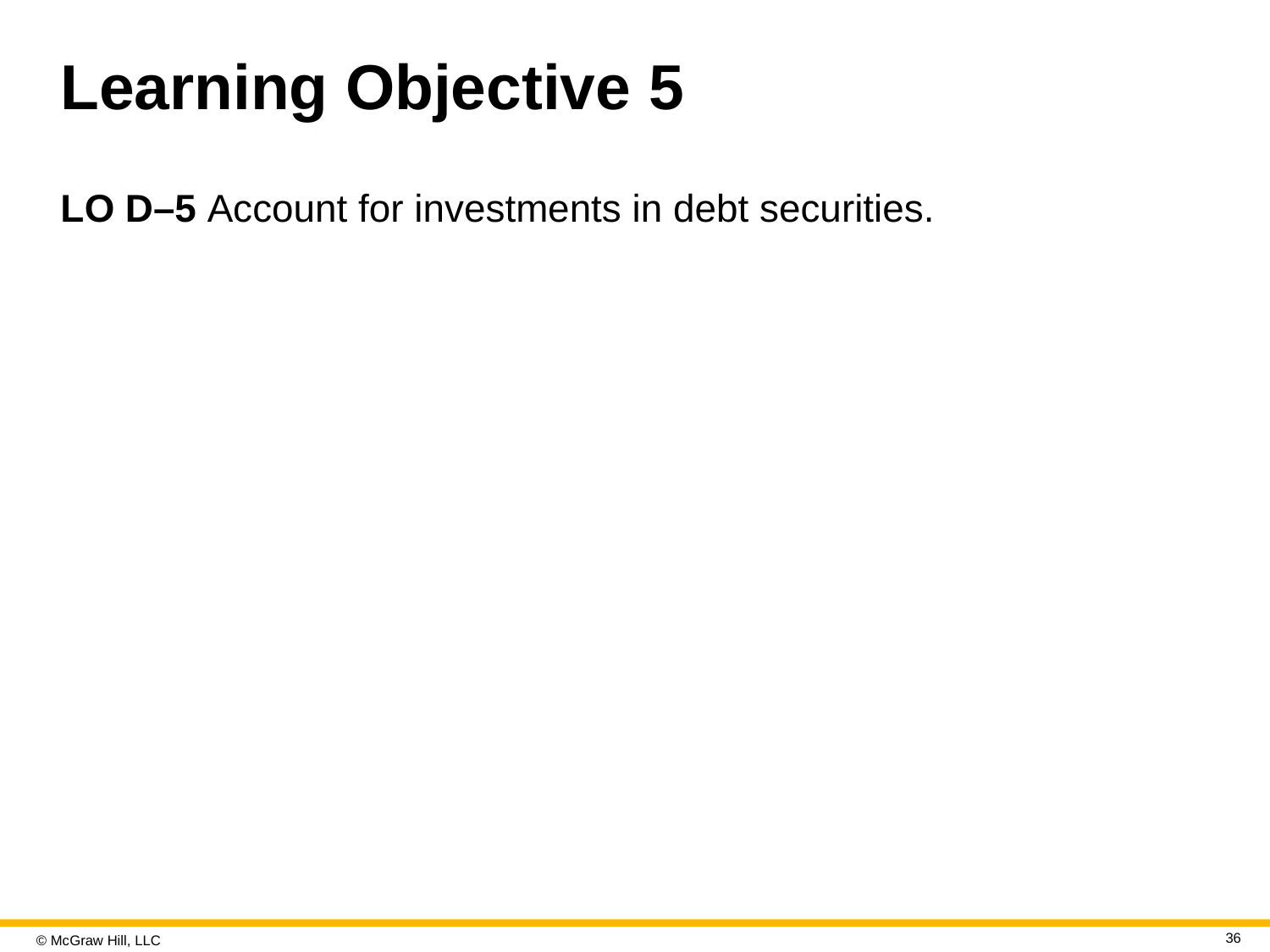

# Learning Objective 5
L O D–5 Account for investments in debt securities.
36